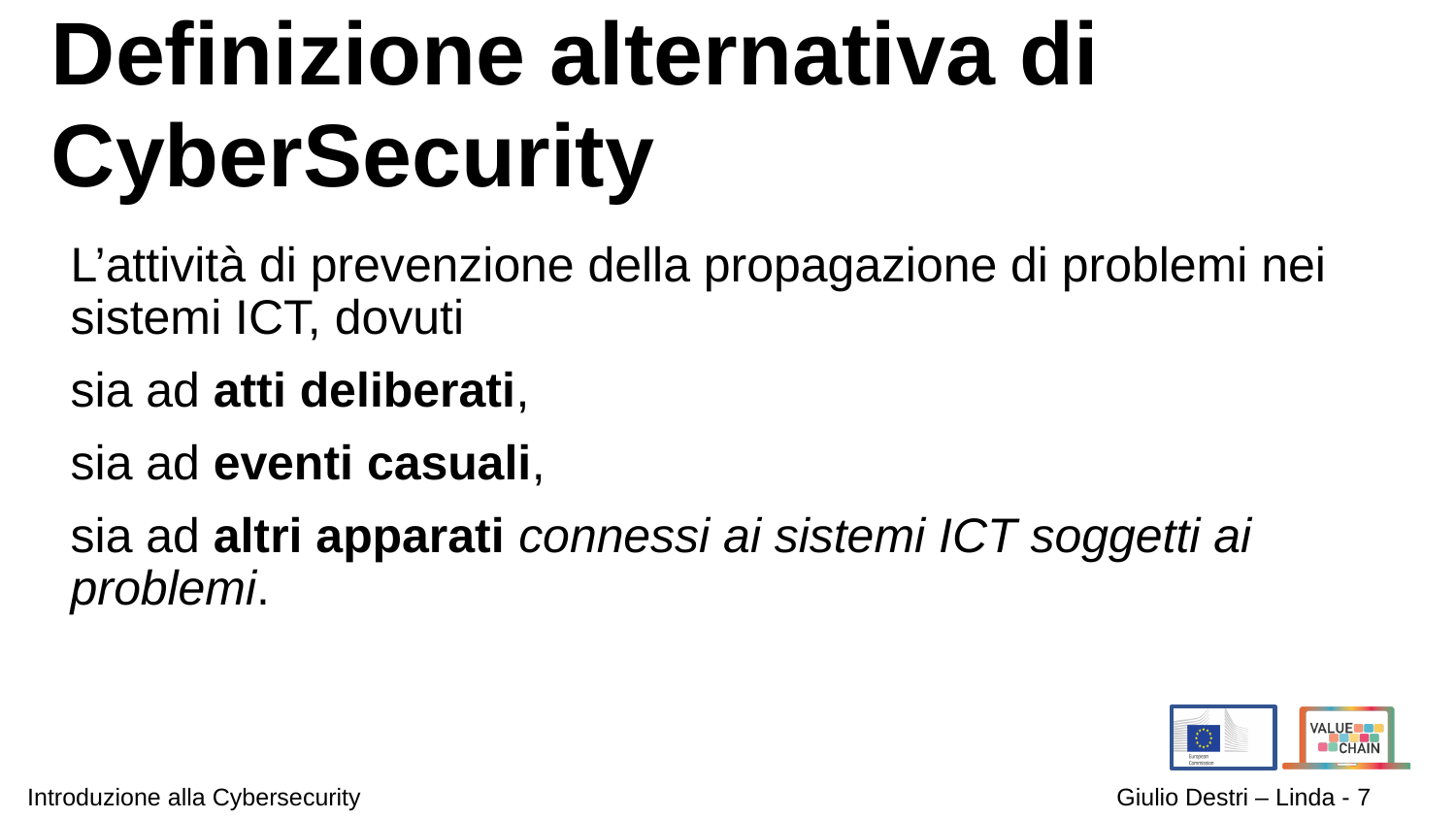

# Definizione alternativa di CyberSecurity
L’attività di prevenzione della propagazione di problemi nei sistemi ICT, dovuti
sia ad atti deliberati,
sia ad eventi casuali,
sia ad altri apparati connessi ai sistemi ICT soggetti ai problemi.